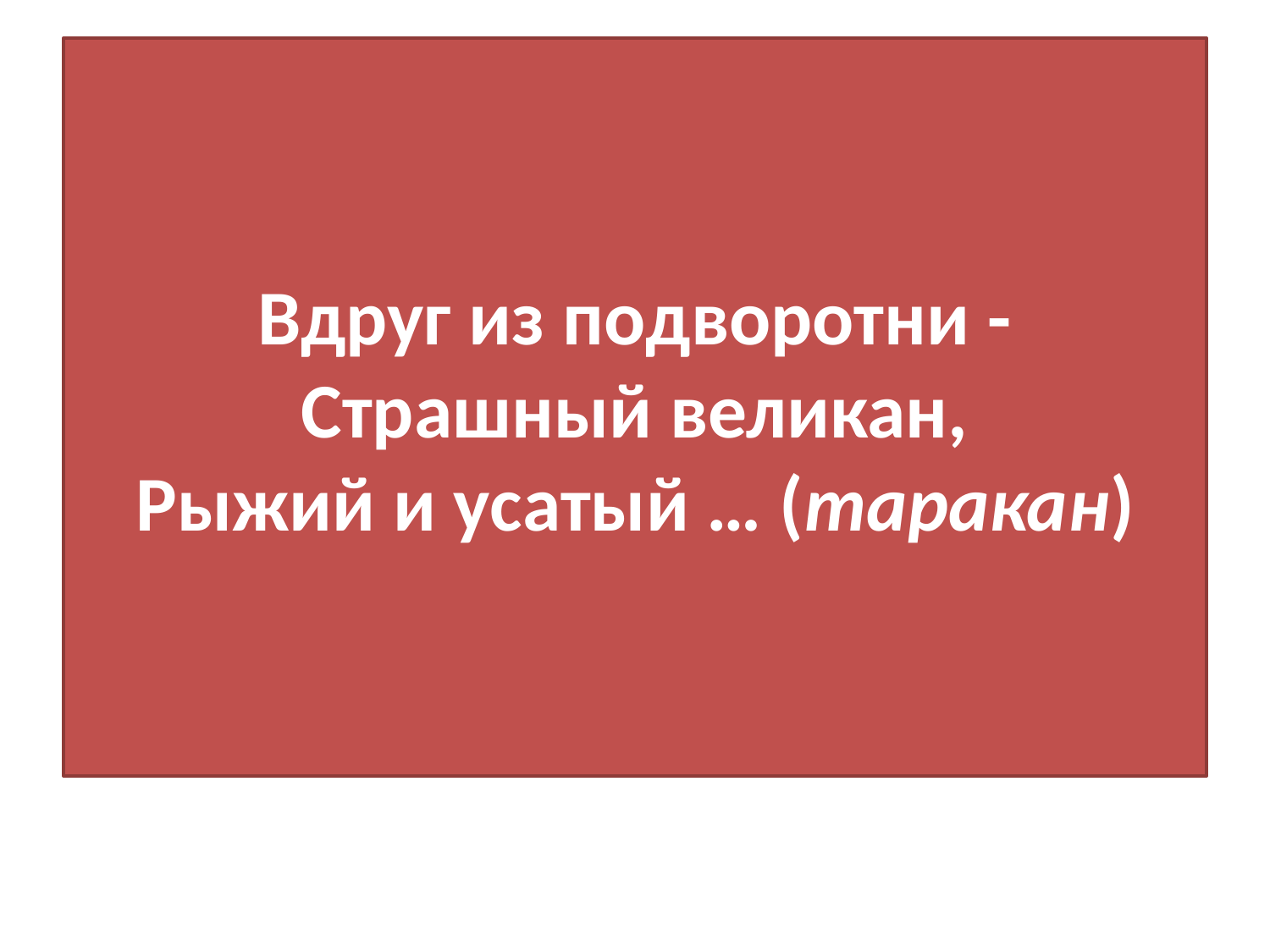

# Вдруг из подворотни - Страшный великан, Рыжий и усатый … (таракан)